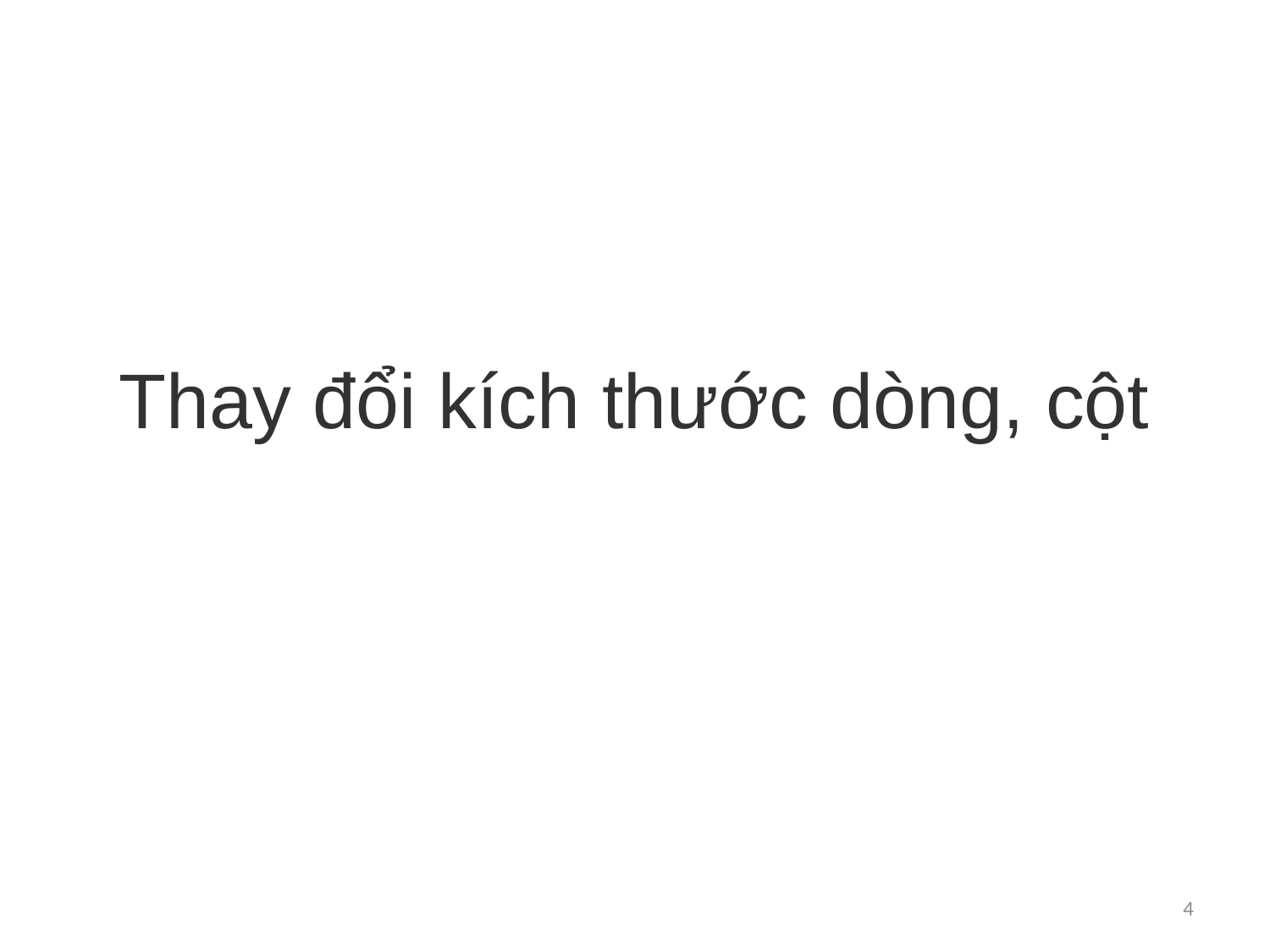

# Thay đổi kích thước dòng, cột

4